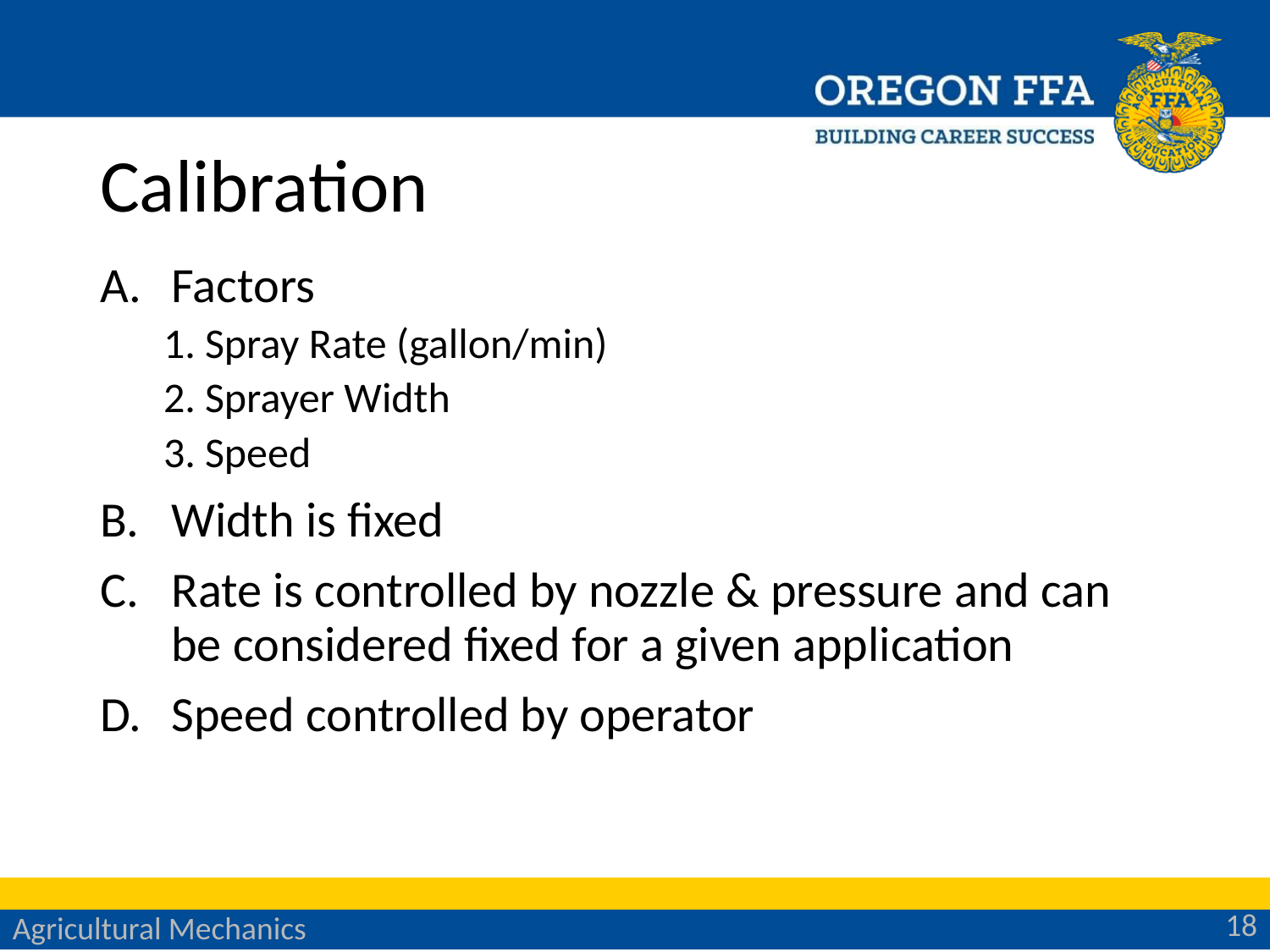

# Calibration
Factors
1. Spray Rate (gallon/min)
2. Sprayer Width
3. Speed
Width is fixed
Rate is controlled by nozzle & pressure and can be considered fixed for a given application
Speed controlled by operator

18
Agricultural Mechanics